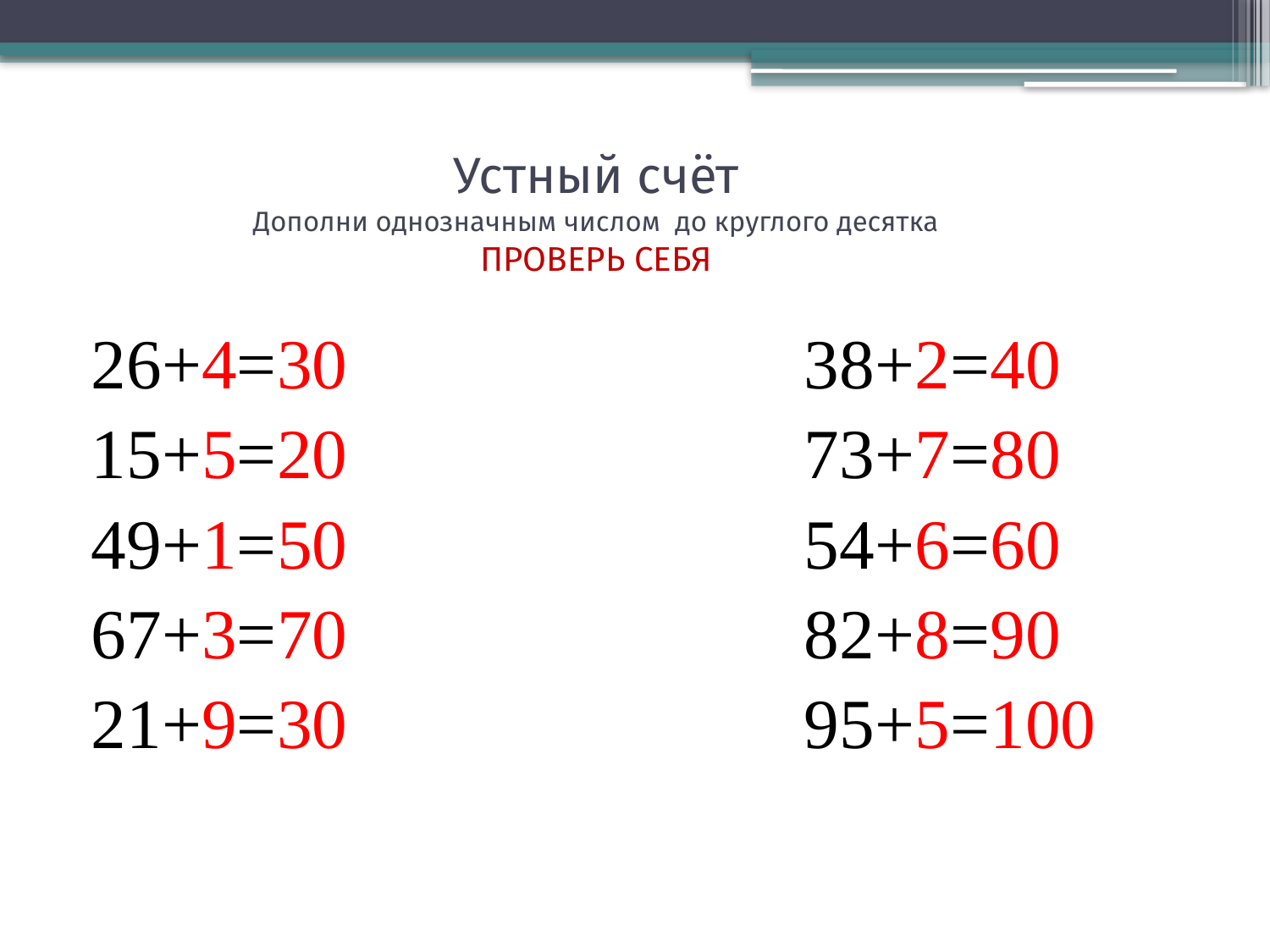

# Устный счёт Дополни однозначным числом  до круглого десятка ПРОВЕРЬ СЕБЯ
26+4=30                          38+2=40
15+5=20                          73+7=80
49+1=50                          54+6=60
67+3=70                          82+8=90
21+9=30                          95+5=100